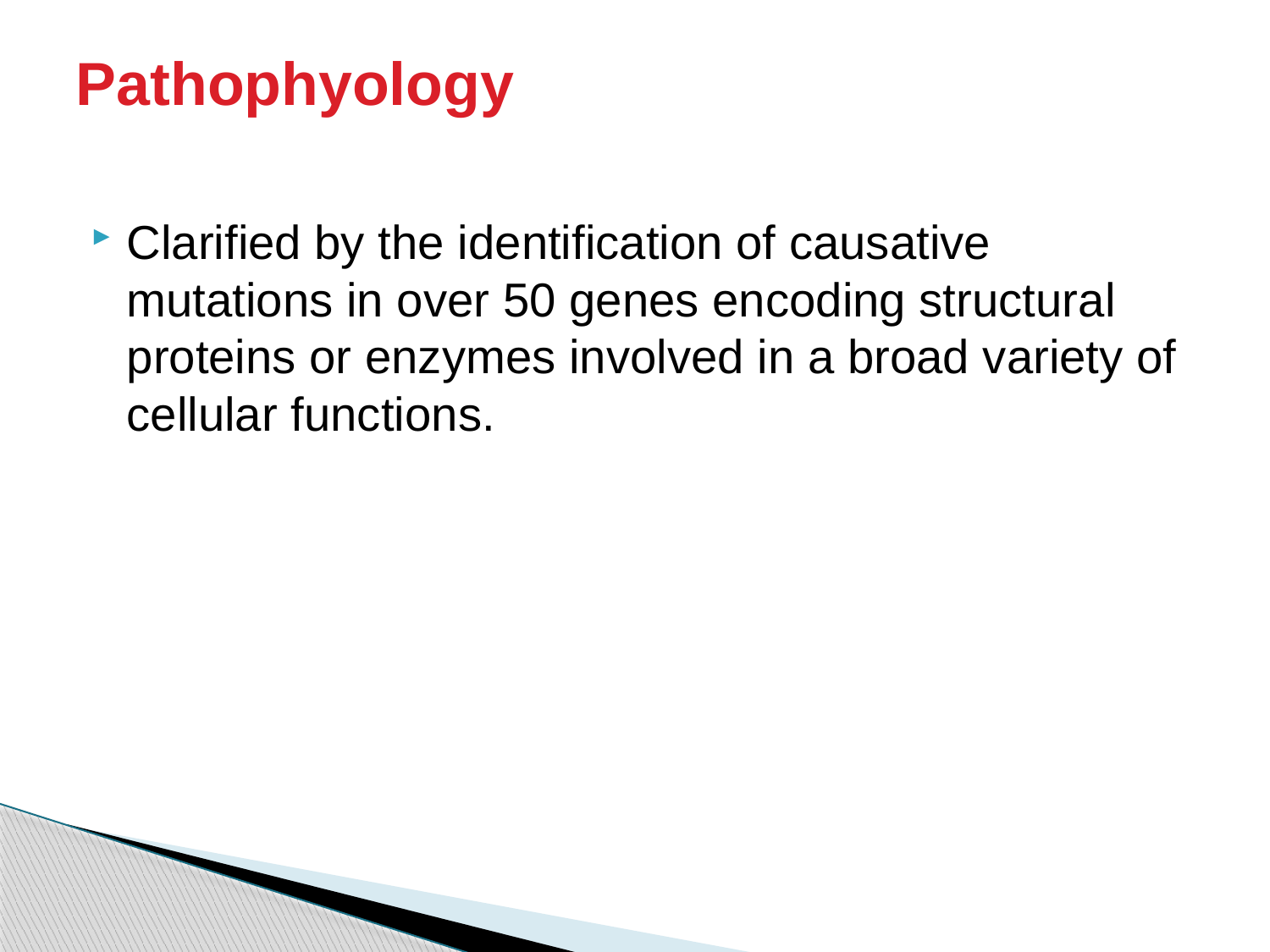

# Pathophyology
Clarified by the identification of causative mutations in over 50 genes encoding structural proteins or enzymes involved in a broad variety of cellular functions.